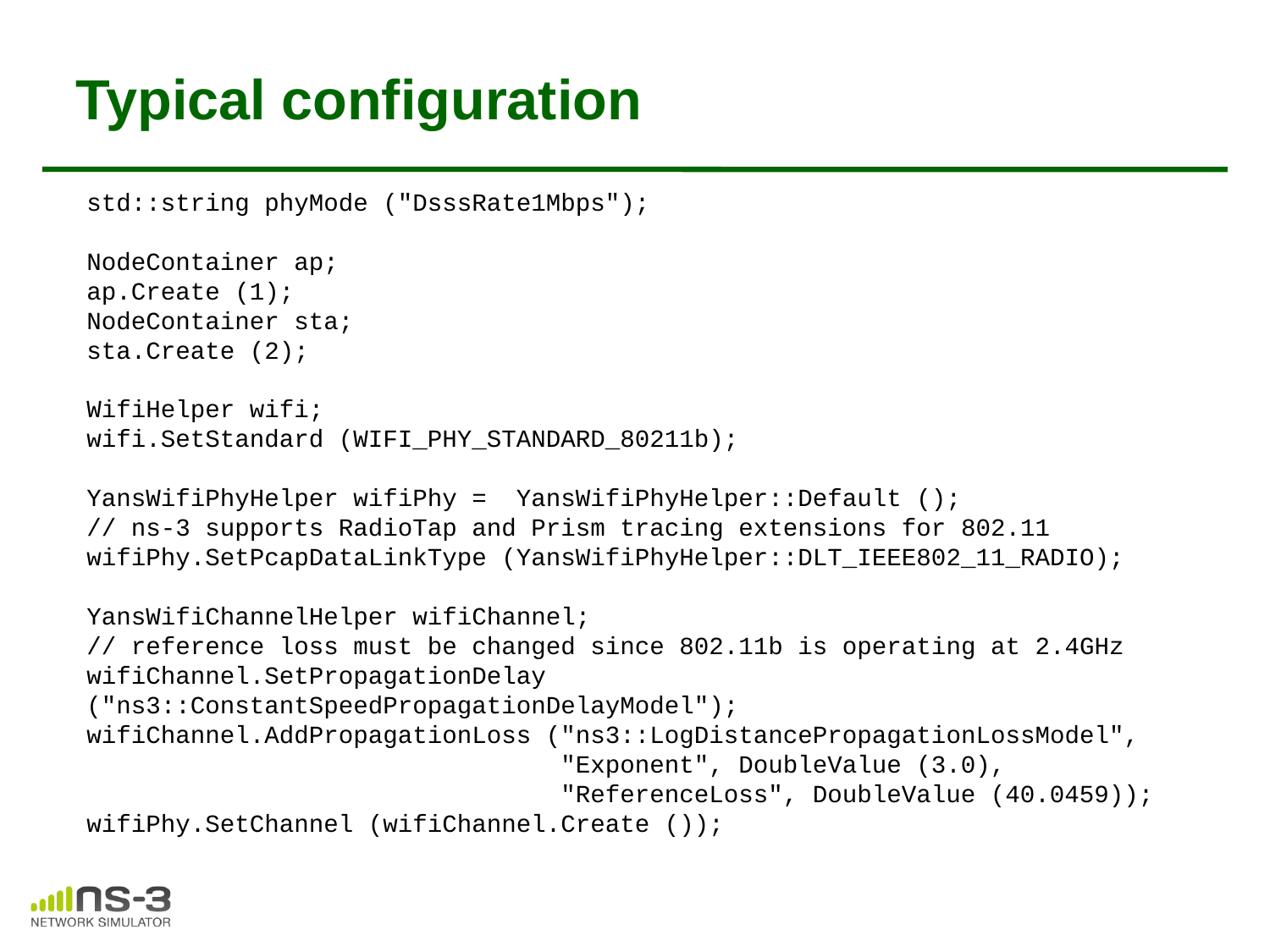

# Typical configuration
std::string phyMode ("DsssRate1Mbps");

NodeContainer ap;
ap.Create (1);
NodeContainer sta;
sta.Create (2);

WifiHelper wifi;
wifi.SetStandard (WIFI_PHY_STANDARD_80211b);

YansWifiPhyHelper wifiPhy =  YansWifiPhyHelper::Default ();
// ns-3 supports RadioTap and Prism tracing extensions for 802.11
wifiPhy.SetPcapDataLinkType (YansWifiPhyHelper::DLT_IEEE802_11_RADIO);

YansWifiChannelHelper wifiChannel;
// reference loss must be changed since 802.11b is operating at 2.4GHz
wifiChannel.SetPropagationDelay ("ns3::ConstantSpeedPropagationDelayModel");
wifiChannel.AddPropagationLoss ("ns3::LogDistancePropagationLossModel",
                                "Exponent", DoubleValue (3.0),
                                "ReferenceLoss", DoubleValue (40.0459));
wifiPhy.SetChannel (wifiChannel.Create ());